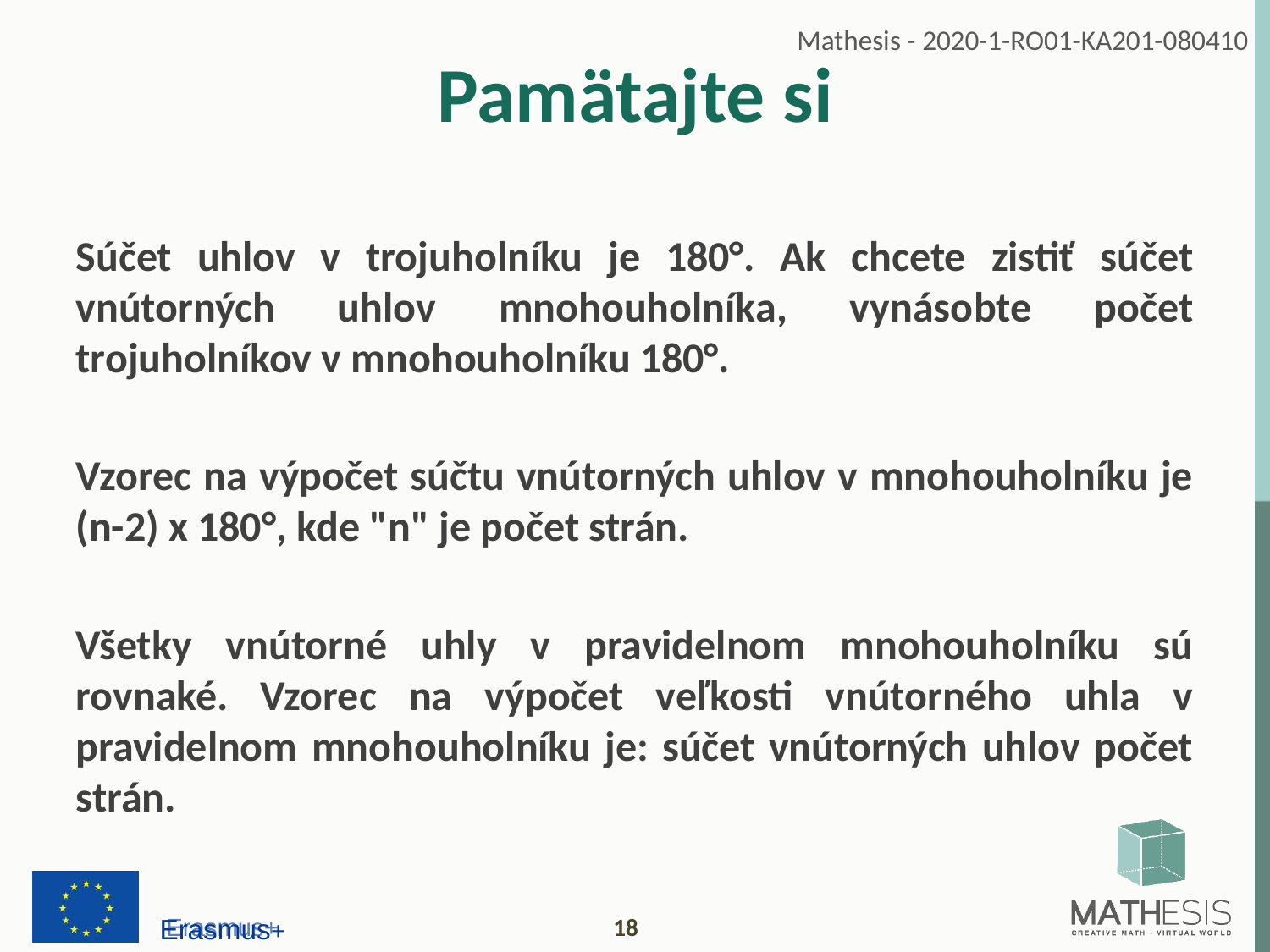

# Pamätajte si
Súčet uhlov v trojuholníku je 180°. Ak chcete zistiť súčet vnútorných uhlov mnohouholníka, vynásobte počet trojuholníkov v mnohouholníku 180°.

Vzorec na výpočet súčtu vnútorných uhlov v mnohouholníku je (n-2) x 180°, kde "n" je počet strán.

Všetky vnútorné uhly v pravidelnom mnohouholníku sú rovnaké. Vzorec na výpočet veľkosti vnútorného uhla v pravidelnom mnohouholníku je: súčet vnútorných uhlov počet strán.